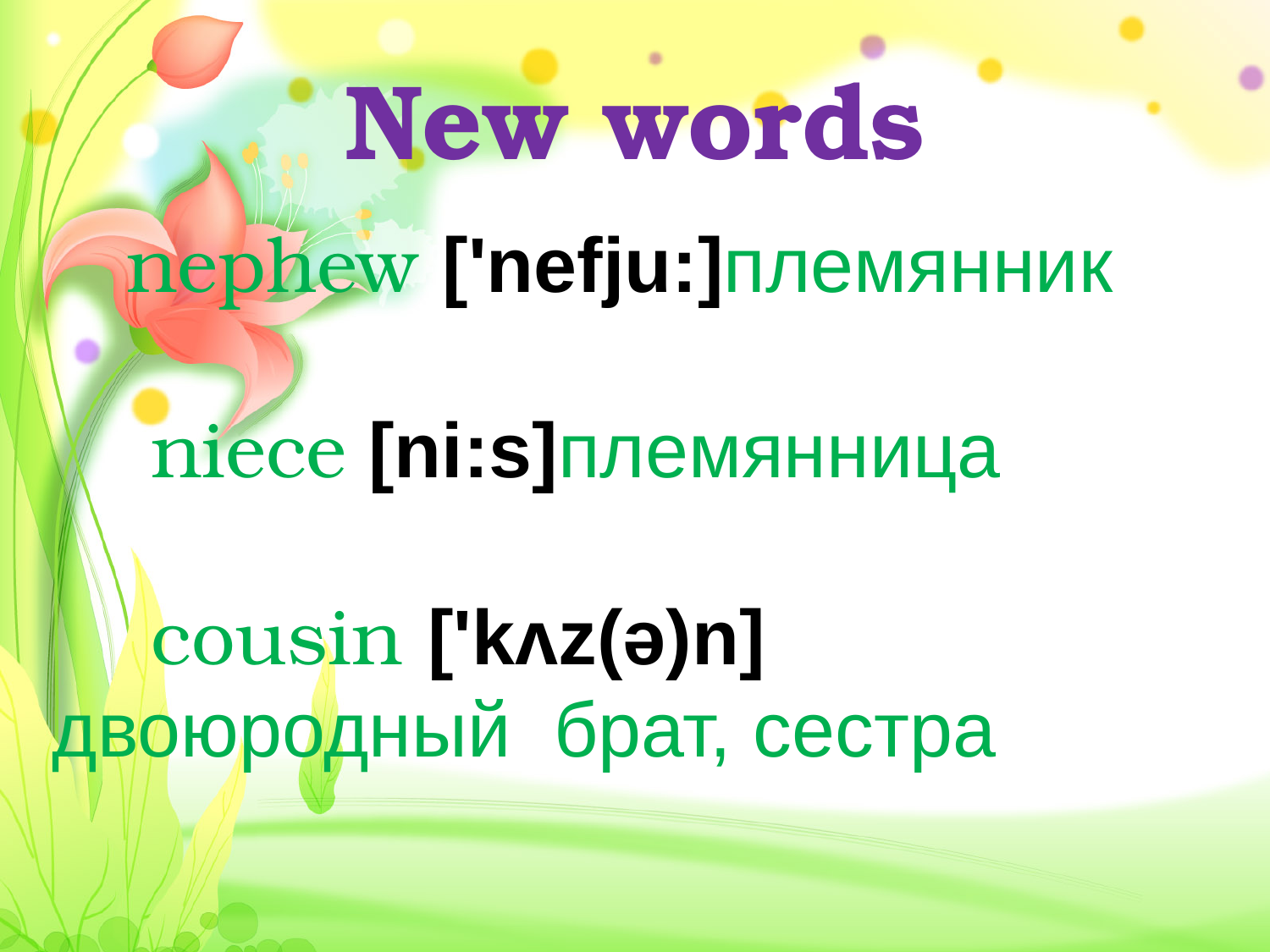

# New words
   nephew ['nefju:]племянник
    niece [ni:s]племянница
    cousin ['kʌz(ə)n]
двоюродный  брат, сестра